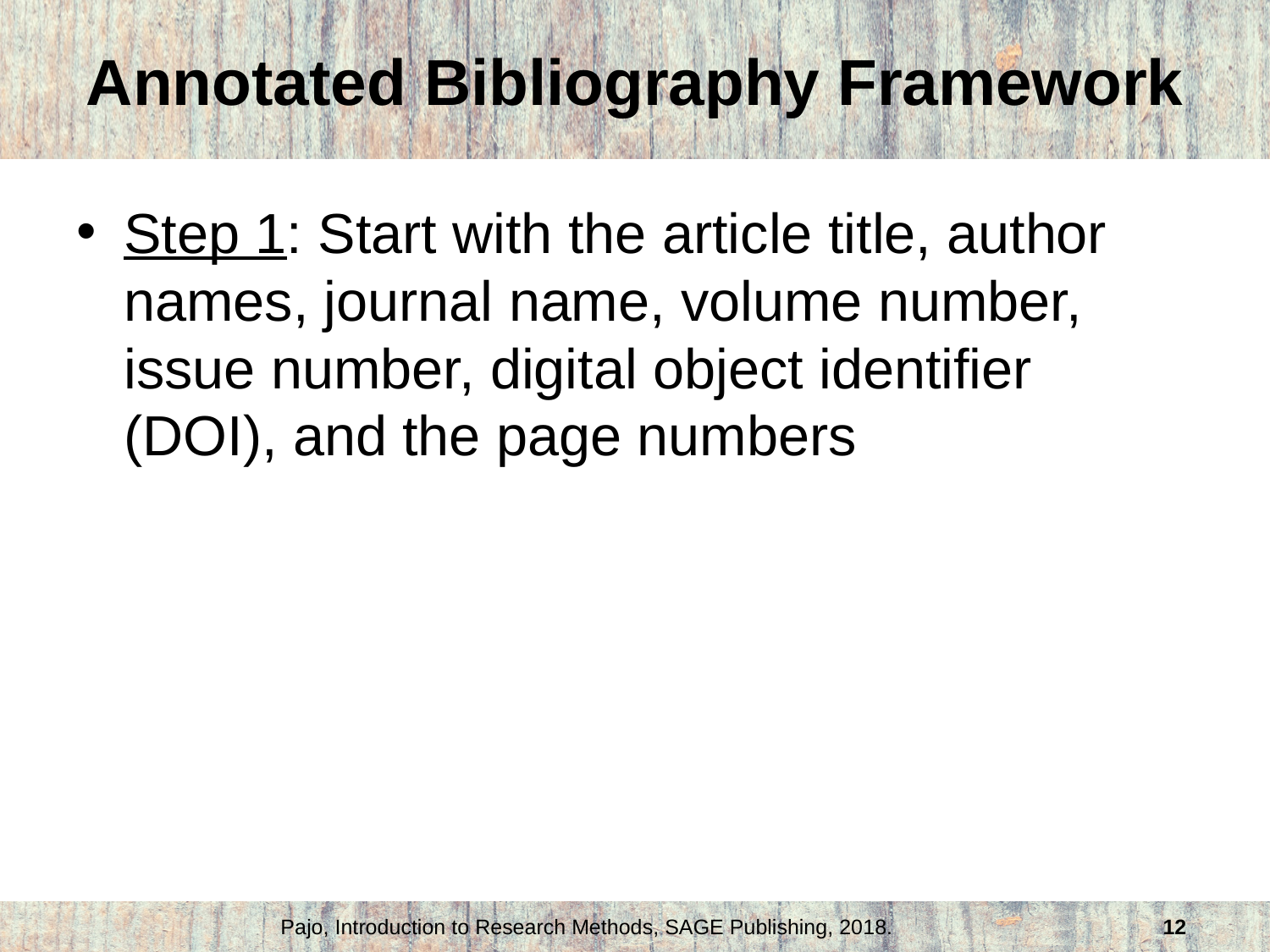

# Annotated Bibliography Framework
Step 1: Start with the article title, author names, journal name, volume number, issue number, digital object identifier (DOI), and the page numbers

Pajo, Introduction to Research Methods, SAGE Publishing, 2018.
12